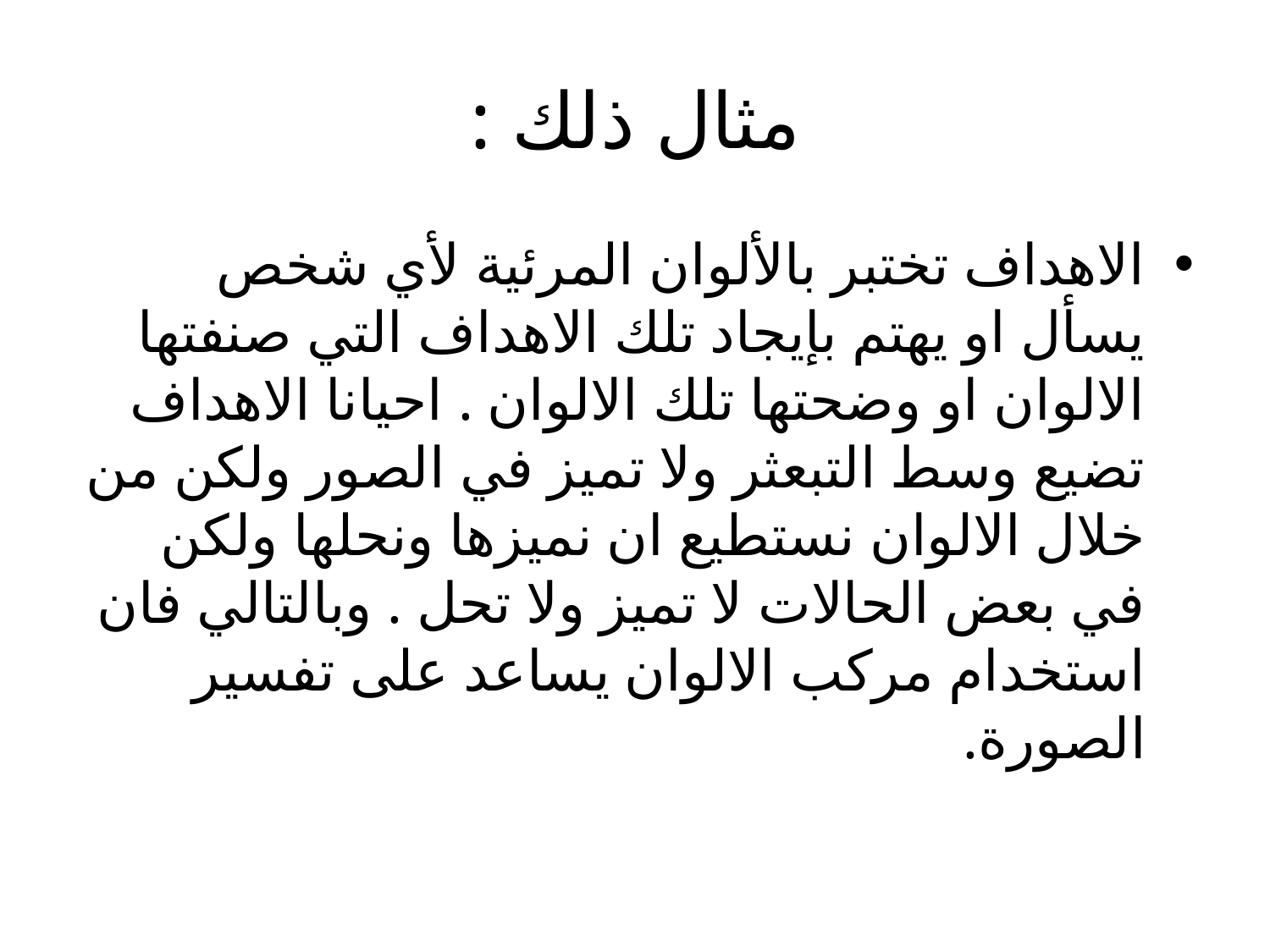

# مثال ذلك :
الاهداف تختبر بالألوان المرئية لأي شخص  يسأل او يهتم بإيجاد تلك الاهداف التي صنفتها الالوان او وضحتها تلك الالوان . احيانا الاهداف تضيع وسط التبعثر ولا تميز في الصور ولكن من خلال الالوان نستطيع ان نميزها ونحلها ولكن في بعض الحالات لا تميز ولا تحل . وبالتالي فان استخدام مركب الالوان يساعد على تفسير الصورة.